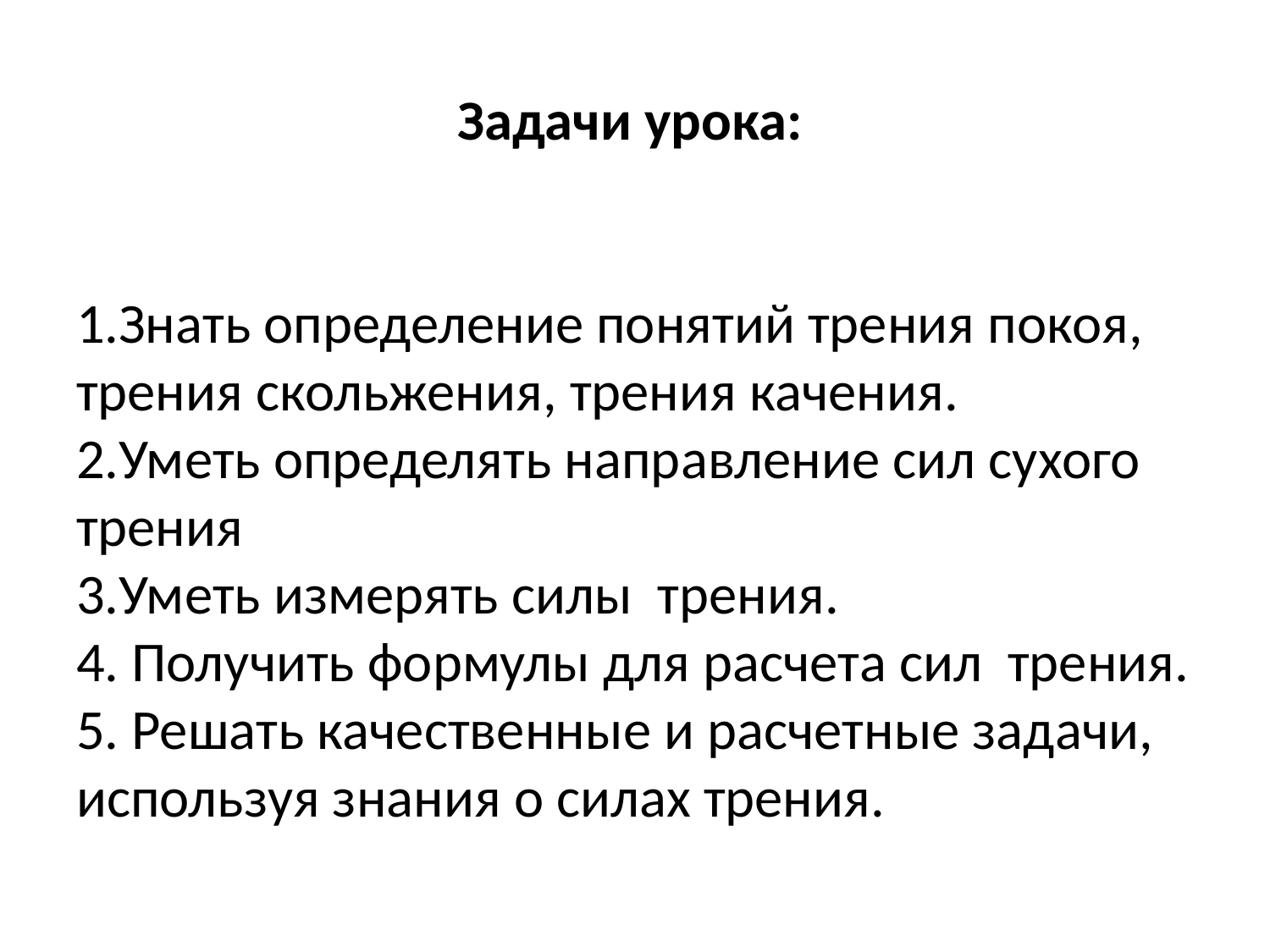

# Задачи урока: 1.Знать определение понятий трения покоя, трения скольжения, трения качения. 2.Уметь определять направление сил сухого трения 3.Уметь измерять силы  трения. 4. Получить формулы для расчета сил  трения. 5. Решать качественные и расчетные задачи, используя знания о силах трения.